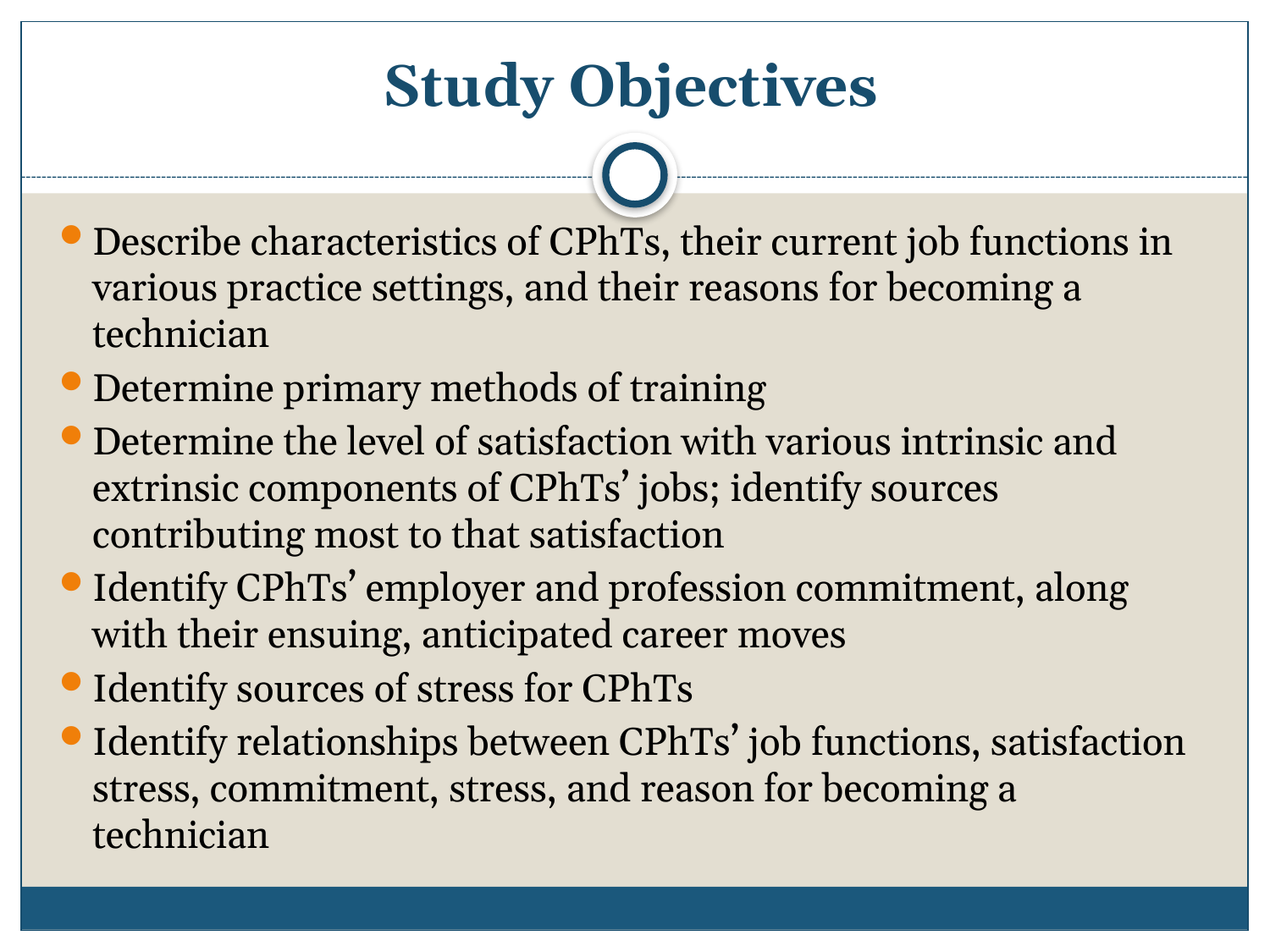

# Study Objectives
Describe characteristics of CPhTs, their current job functions in various practice settings, and their reasons for becoming a technician
Determine primary methods of training
Determine the level of satisfaction with various intrinsic and extrinsic components of CPhTs’ jobs; identify sources contributing most to that satisfaction
Identify CPhTs’ employer and profession commitment, along with their ensuing, anticipated career moves
Identify sources of stress for CPhTs
Identify relationships between CPhTs’ job functions, satisfaction stress, commitment, stress, and reason for becoming a technician